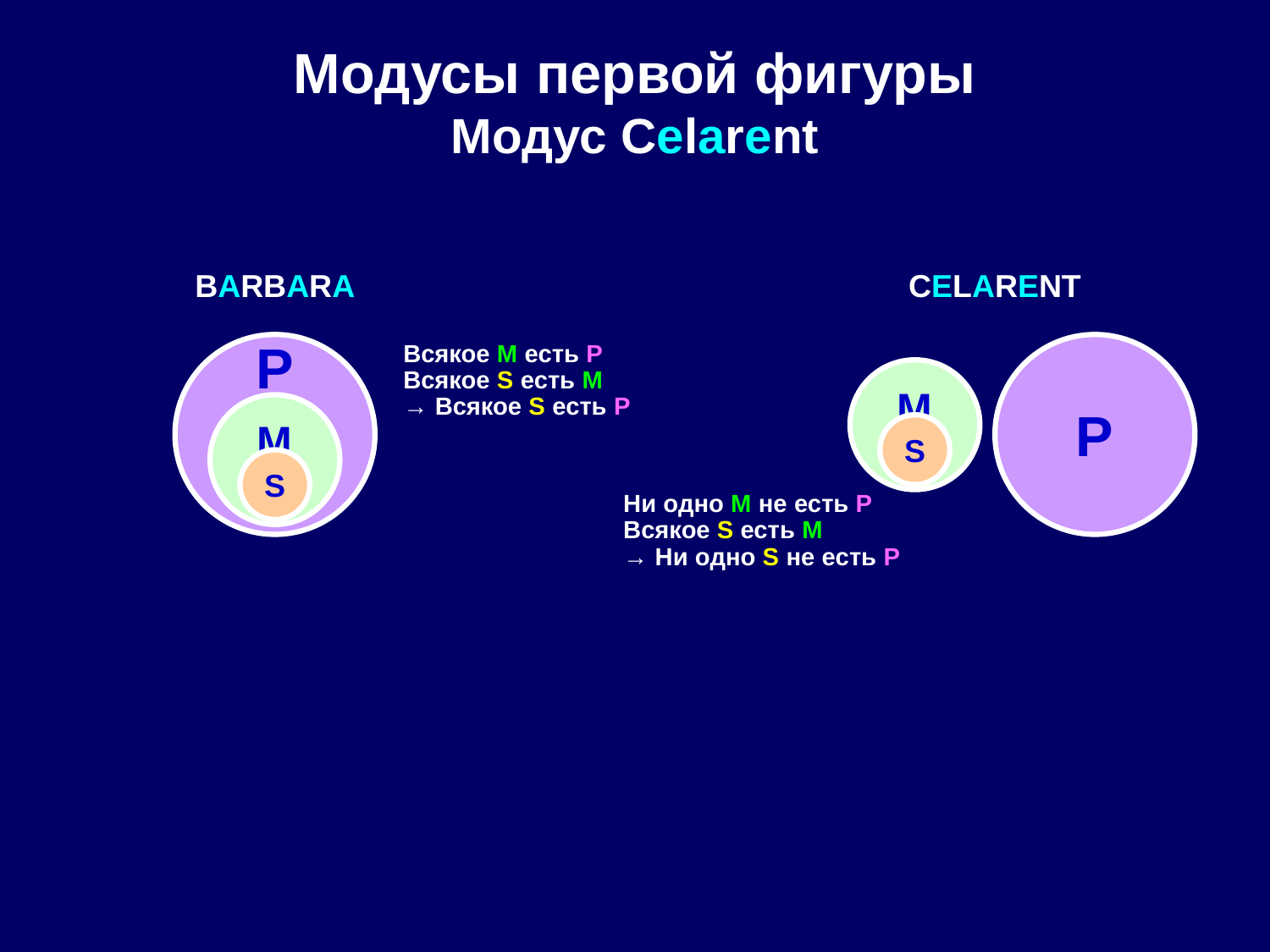

# Модусы первой фигуры Модус Celarent
BARBARA
CELARENT
P
P
Всякое M есть P
Всякое S есть M
→ Всякое S есть P
M
M
S
S
Ни одно M не есть P
Всякое S есть M
→ Ни одно S не есть P